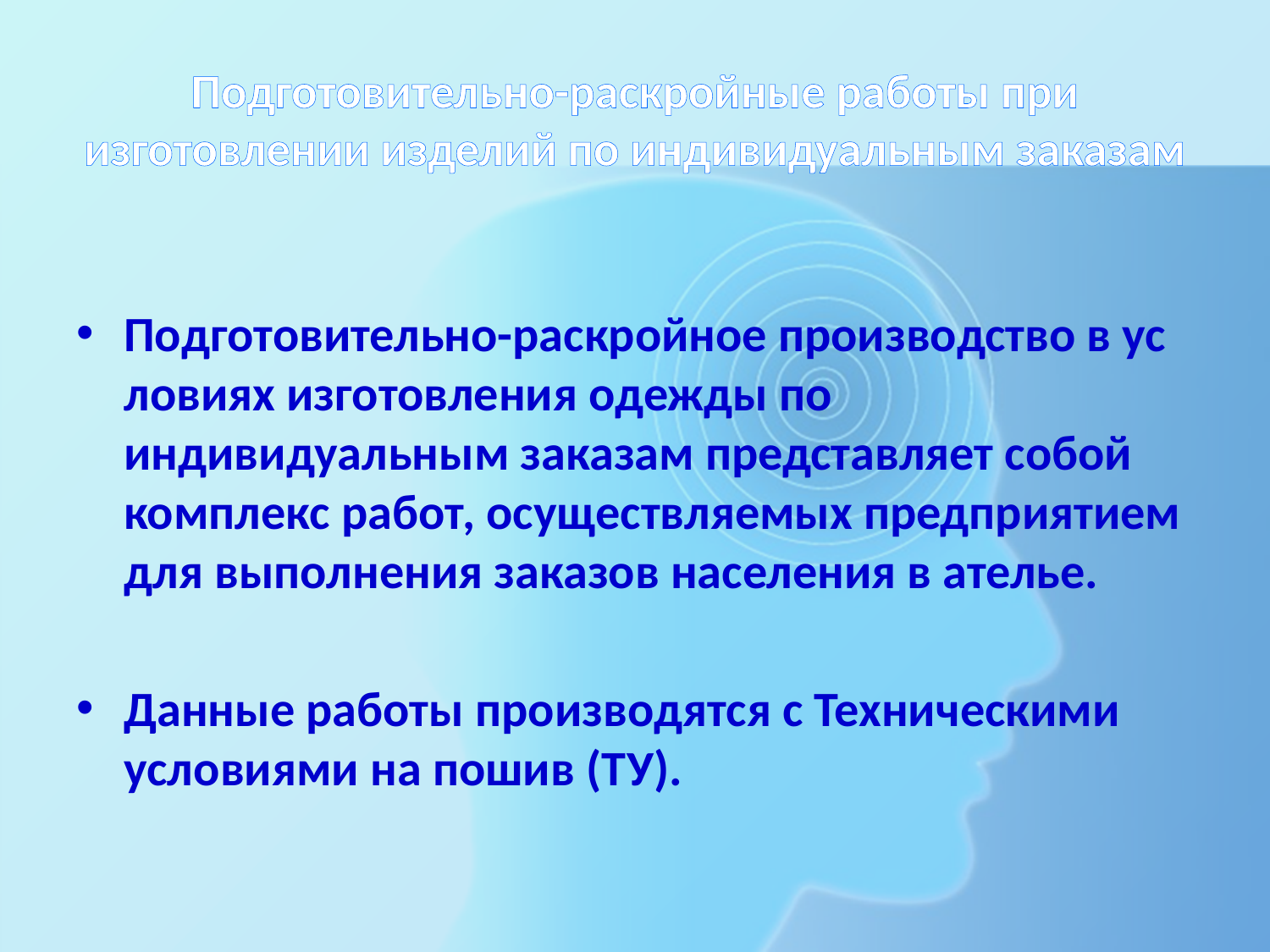

# Подготовительно-раскройные работы при изготовлении изделий по индивидуальным заказам
Подготовительно-раскройное производство в ус­ловиях изготовления одежды по индивидуальным заказам пред­ставляет собой комплекс работ, осуществляемых предприятием для выполнения заказов населения в ателье.

Данные работы производятся с Техническими условиями на пошив (ТУ).